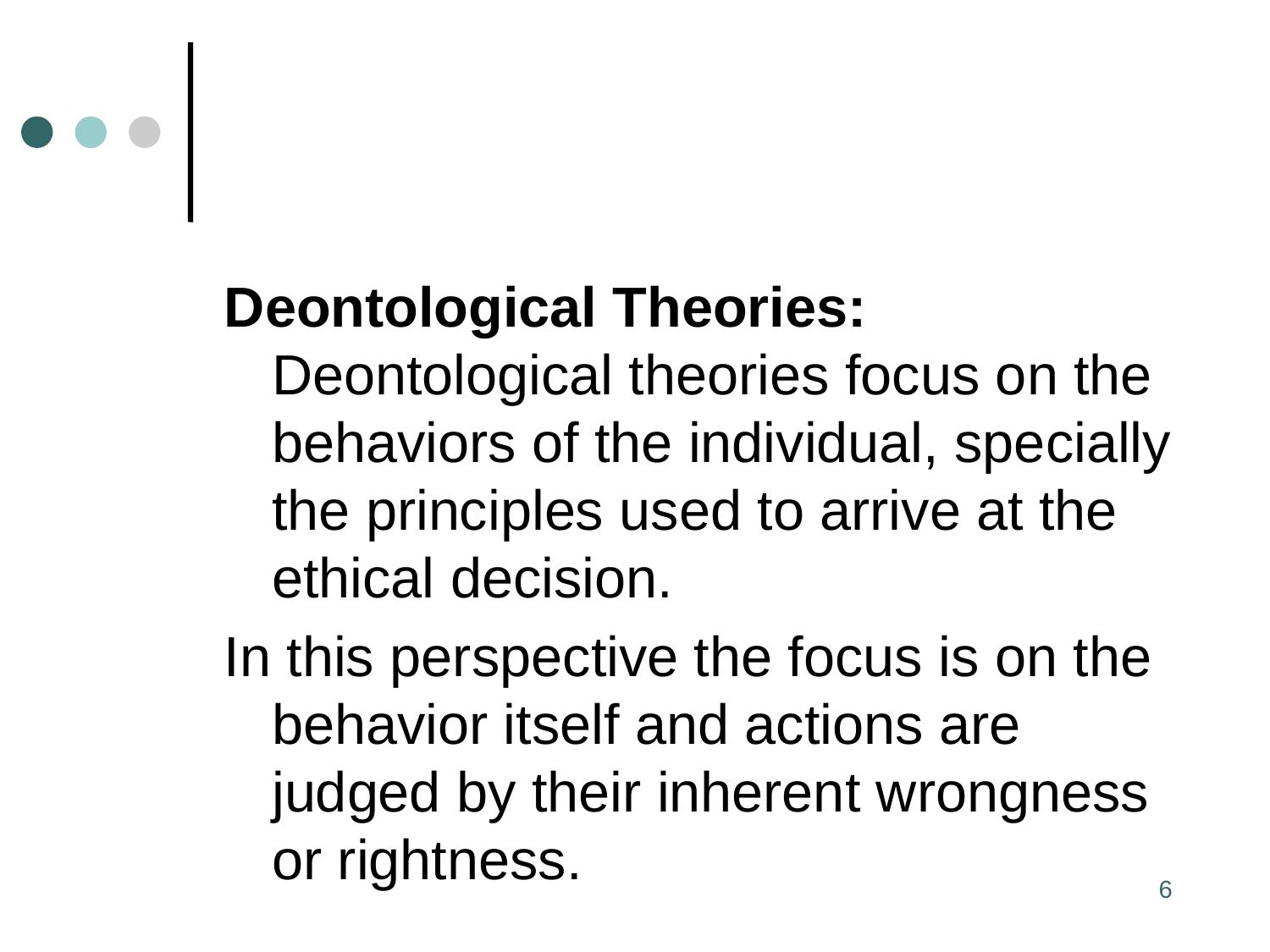

#
Deontological Theories: Deontological theories focus on the behaviors of the individual, specially the principles used to arrive at the ethical decision.
In this perspective the focus is on the behavior itself and actions are judged by their inherent wrongness or rightness.

6